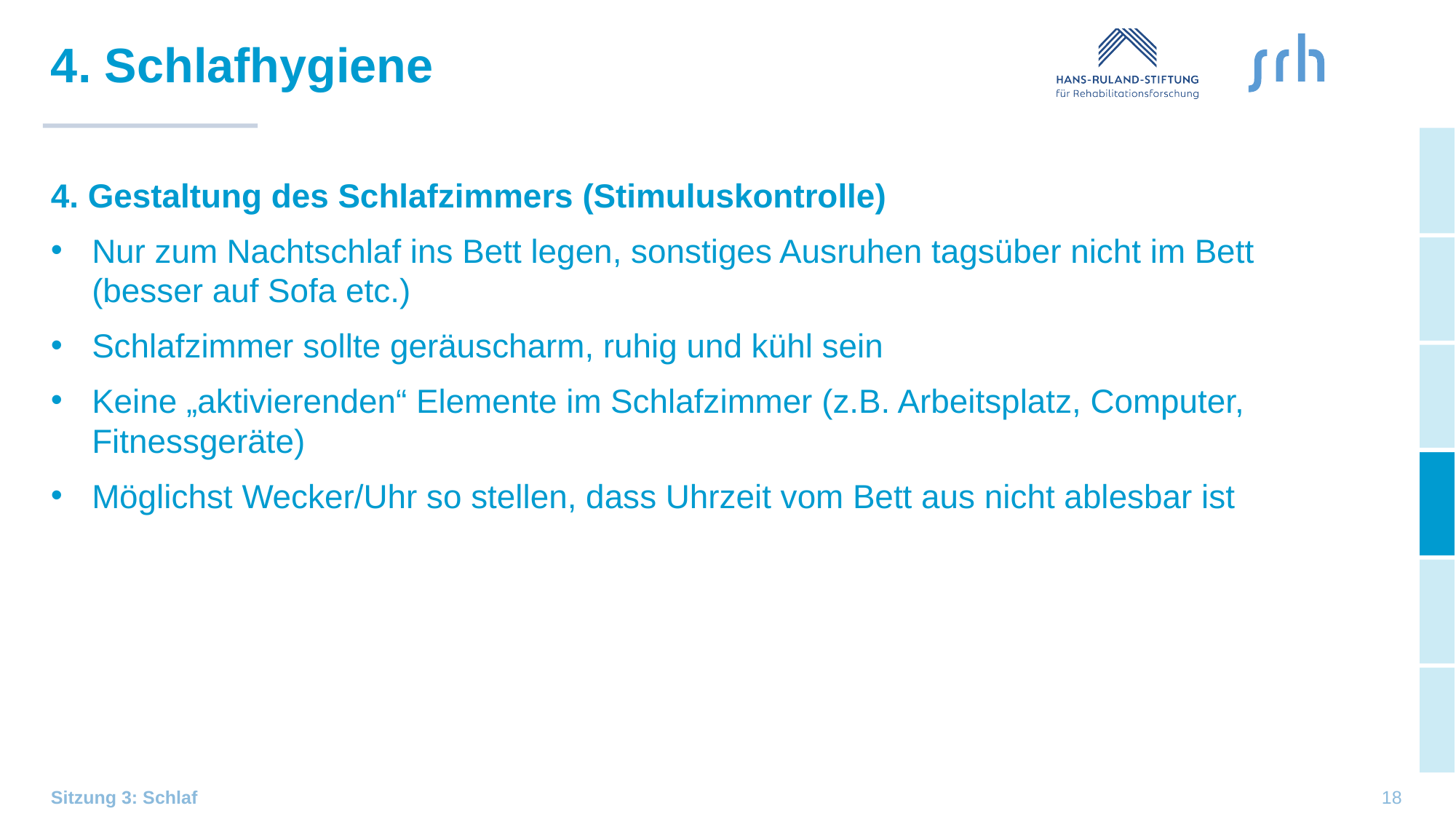

# 4. Schlafhygiene
4. Gestaltung des Schlafzimmers (Stimuluskontrolle)
Nur zum Nachtschlaf ins Bett legen, sonstiges Ausruhen tagsüber nicht im Bett (besser auf Sofa etc.)
Schlafzimmer sollte geräuscharm, ruhig und kühl sein
Keine „aktivierenden“ Elemente im Schlafzimmer (z.B. Arbeitsplatz, Computer, Fitnessgeräte)
Möglichst Wecker/Uhr so stellen, dass Uhrzeit vom Bett aus nicht ablesbar ist
18
Sitzung 3: Schlaf